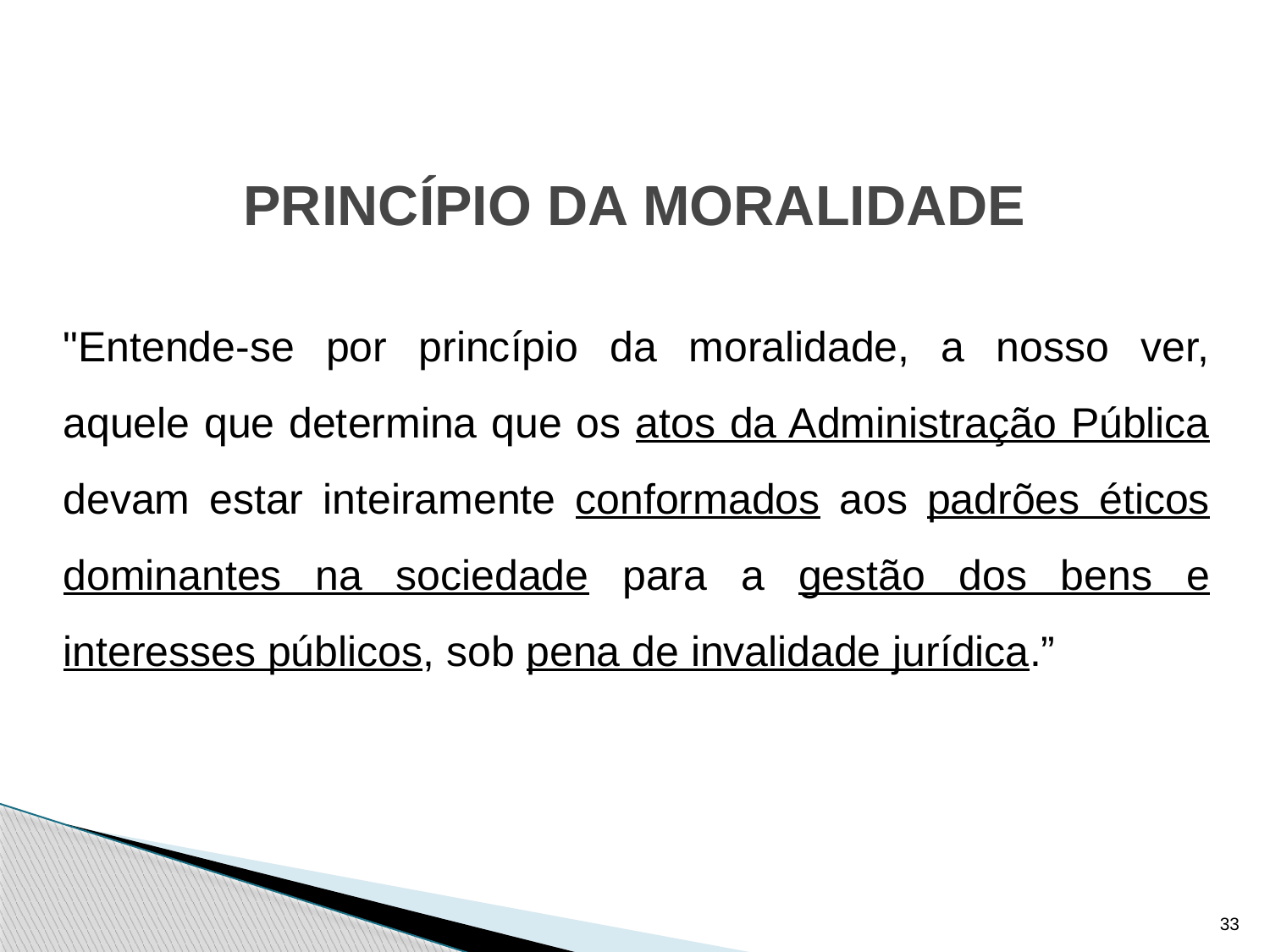

# PRINCÍPIO DA MORALIDADE
	"Entende-se por princípio da moralidade, a nosso ver, aquele que determina que os atos da Administração Pública devam estar inteiramente conformados aos padrões éticos dominantes na sociedade para a gestão dos bens e interesses públicos, sob pena de invalidade jurídica.”
33